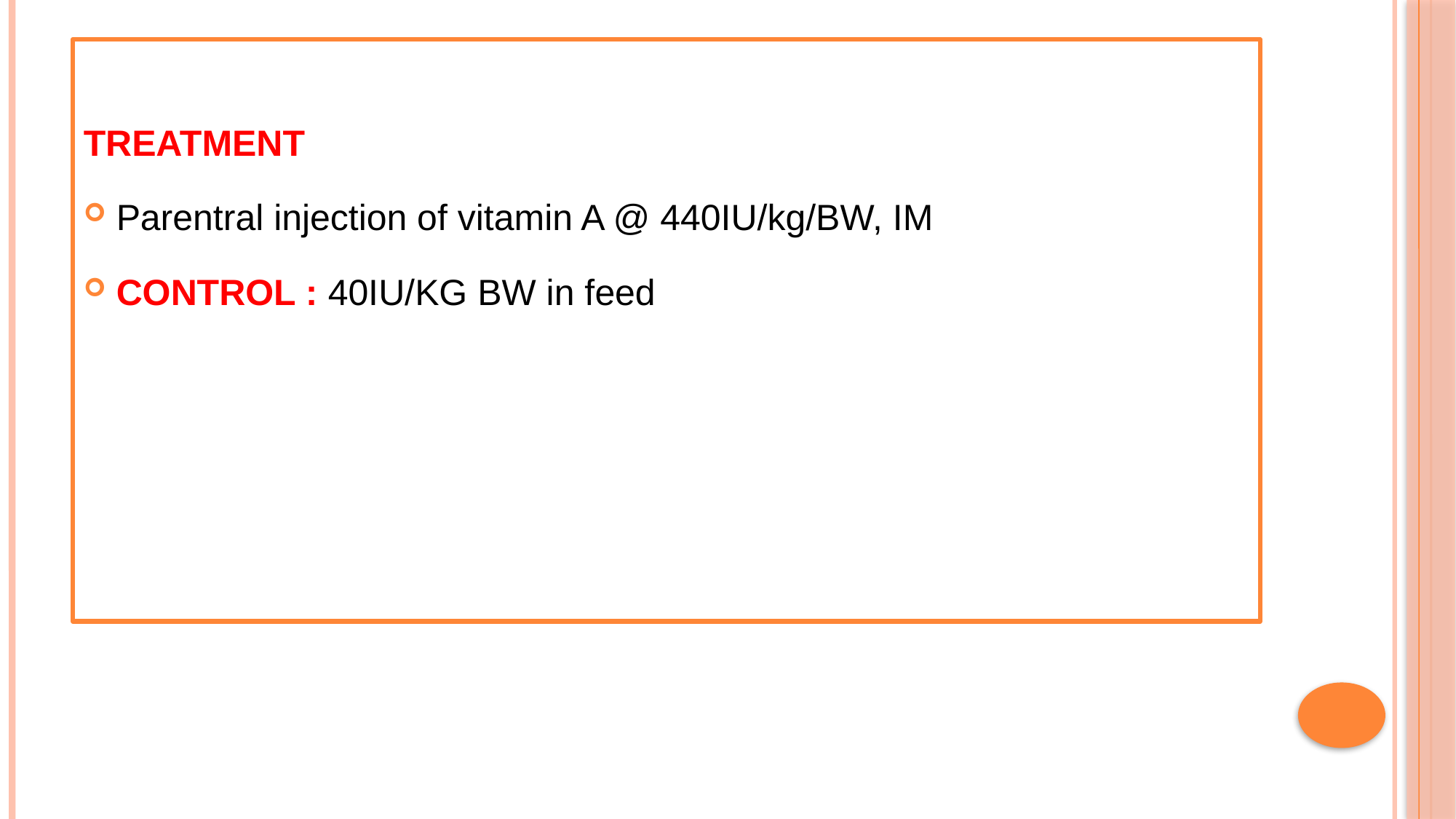

TREATMENT
Parentral injection of vitamin A @ 440IU/kg/BW, IM
CONTROL : 40IU/KG BW in feed